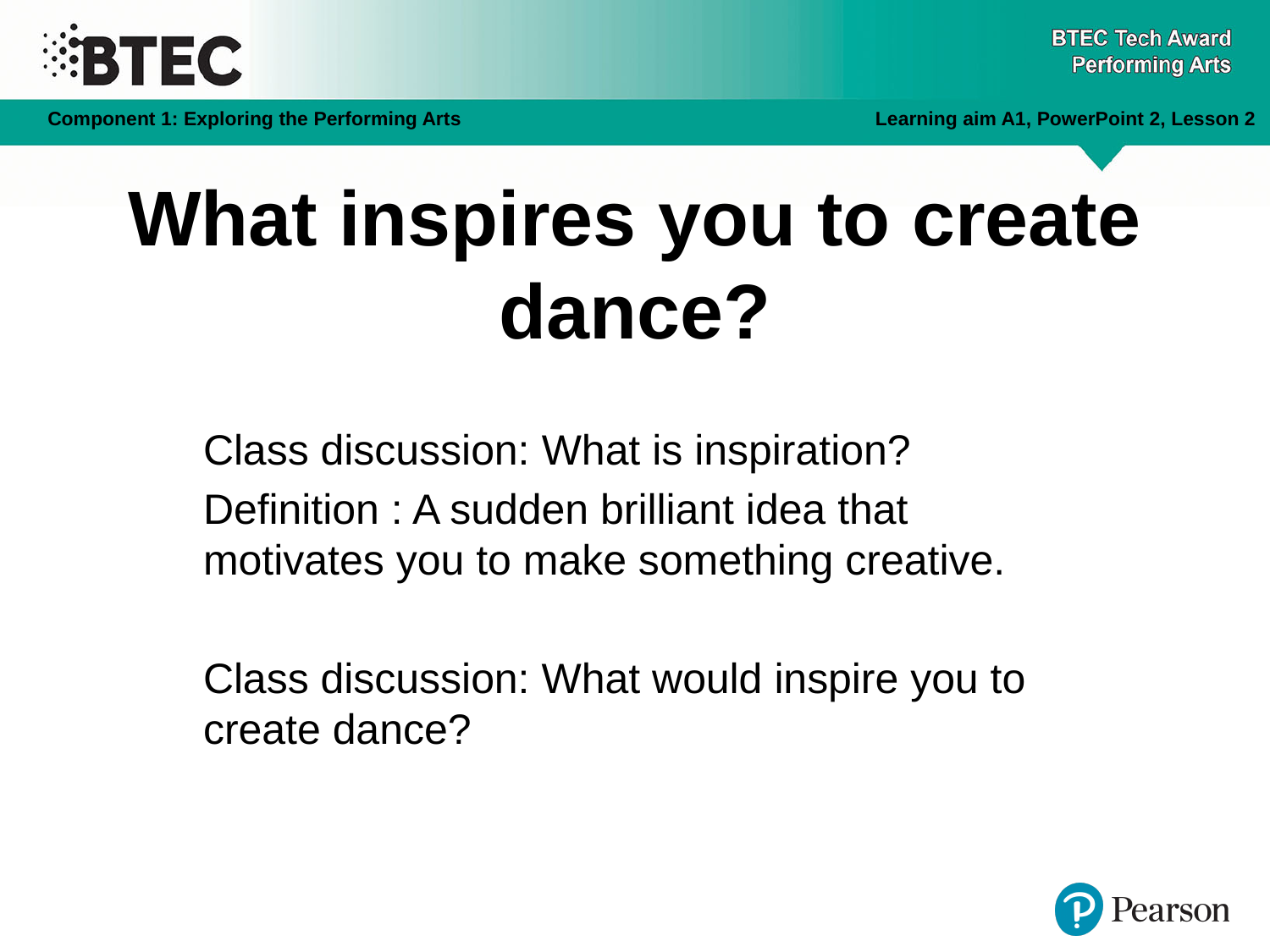

# What inspires you to create dance?
Class discussion: What is inspiration?
Definition : A sudden brilliant idea that motivates you to make something creative.

Class discussion: What would inspire you to create dance?